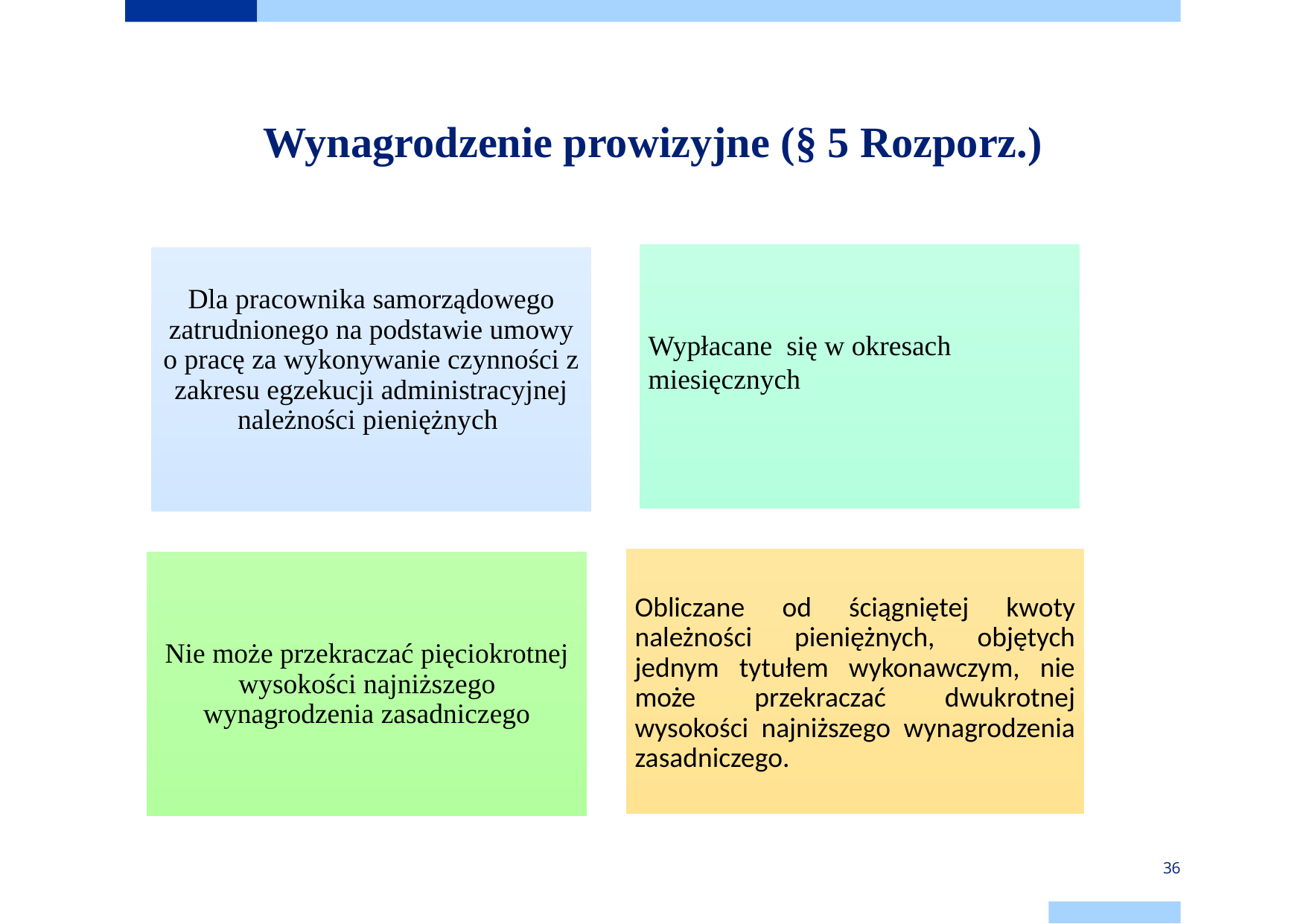

# Wynagrodzenie prowizyjne (§ 5 Rozporz.)

Dla pracownika samorządowego zatrudnionego na podstawie umowy o pracę za wykonywanie czynności z zakresu egzekucji administracyjnej należności pieniężnych

Wypłacane  się w okresach miesięcznych

Nie może przekraczać pięciokrotnej wysokości najniższego wynagrodzenia zasadniczego

Obliczane od ściągniętej kwoty należności pieniężnych, objętych jednym tytułem wykonawczym, nie może przekraczać dwukrotnej wysokości najniższego wynagrodzenia zasadniczego.

36